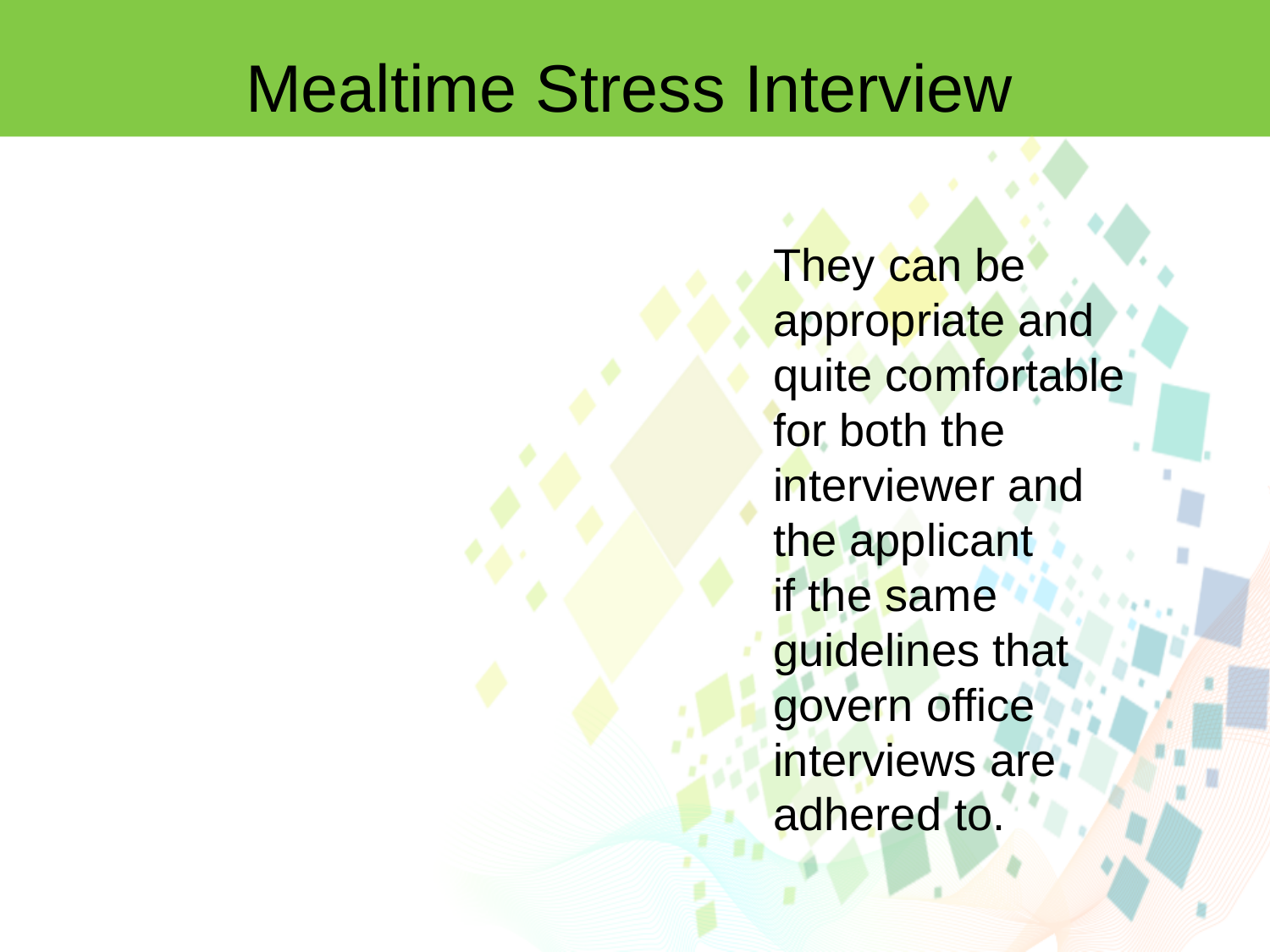

Mealtime Stress Interview
They can be appropriate and quite comfortable for both the interviewer and the applicant
if the same guidelines that govern office interviews are adhered to.